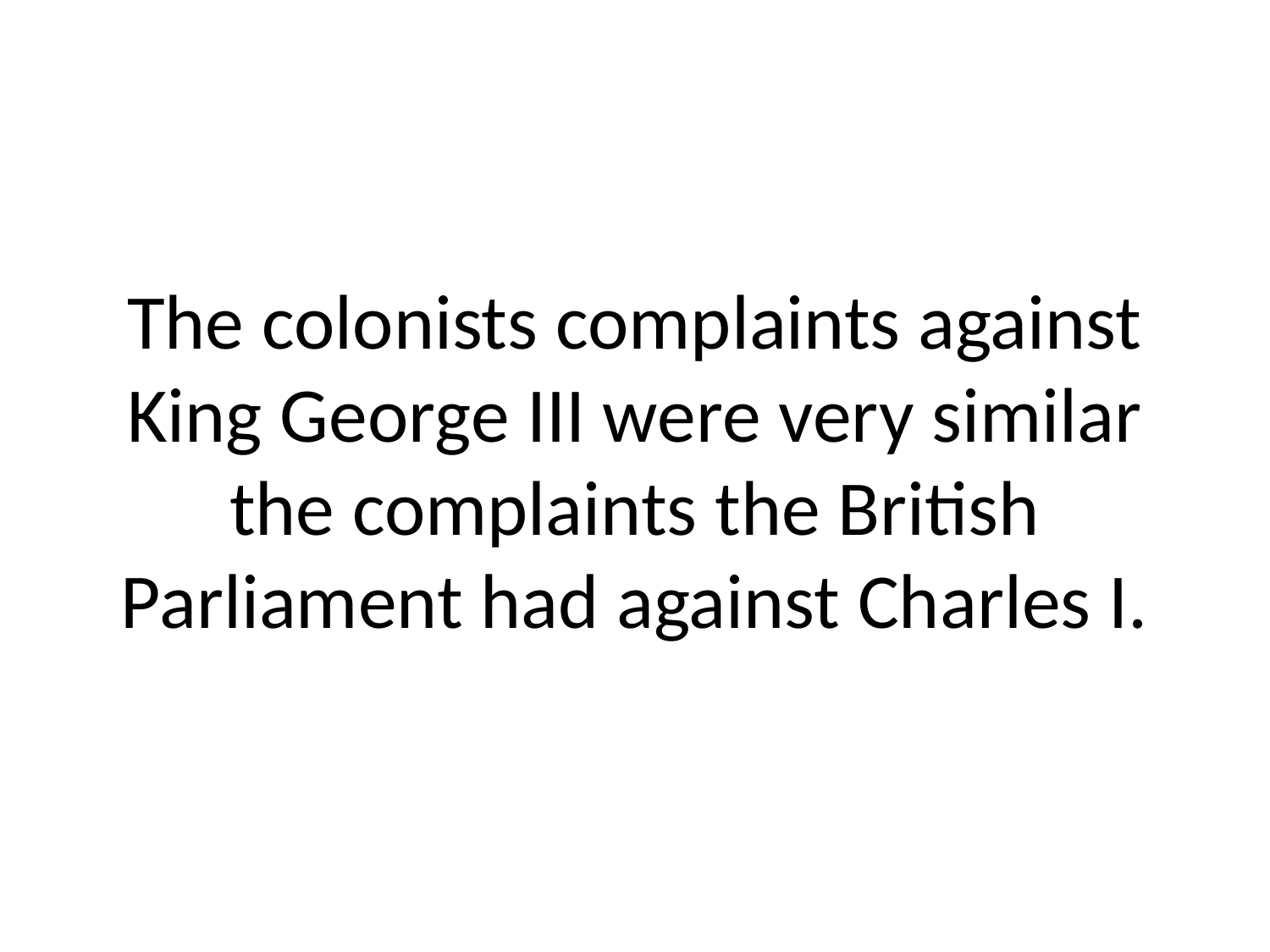

# The colonists complaints against King George III were very similar the complaints the British Parliament had against Charles I.